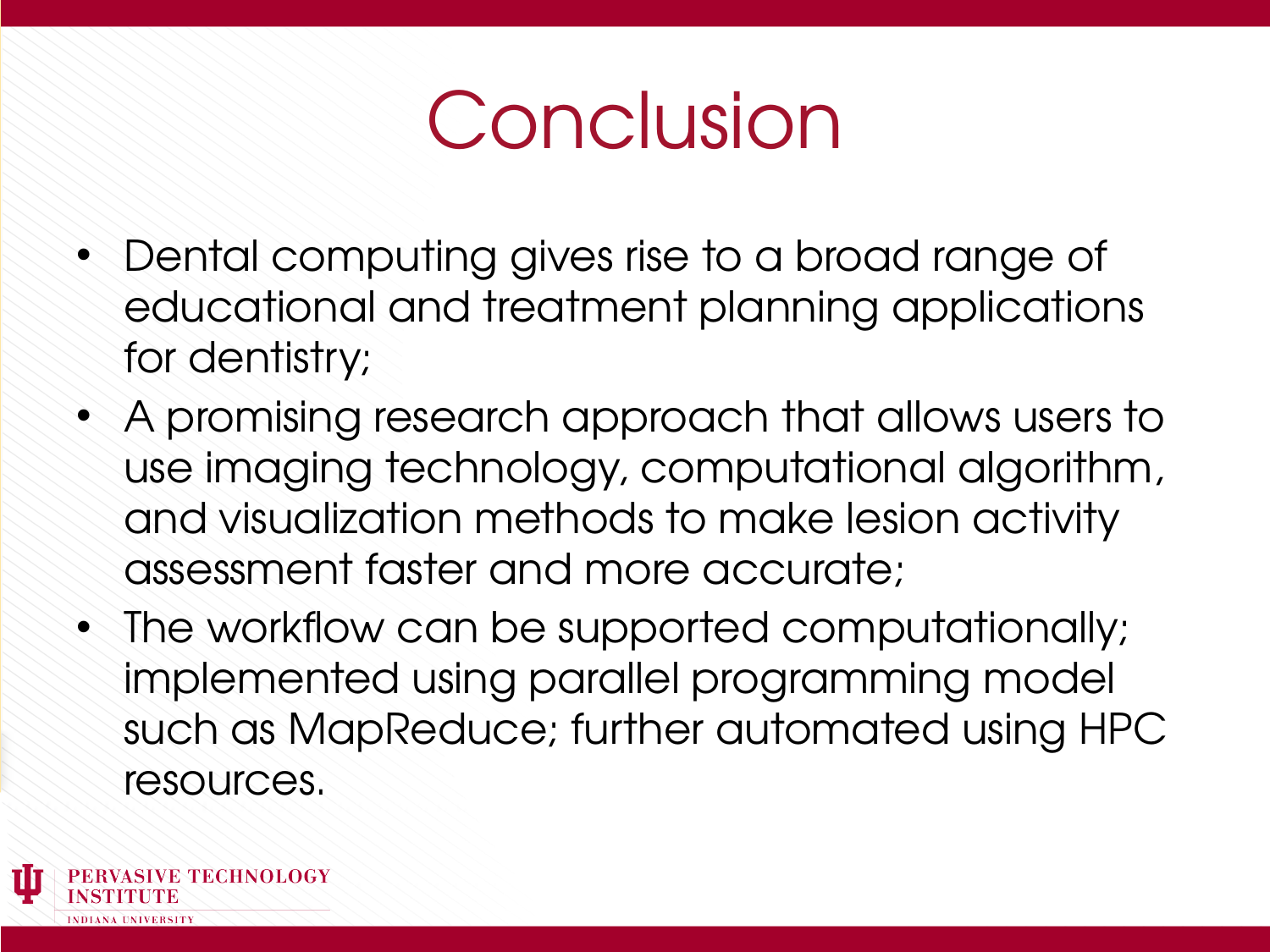

# Conclusion
Dental computing gives rise to a broad range of educational and treatment planning applications for dentistry;
A promising research approach that allows users to use imaging technology, computational algorithm, and visualization methods to make lesion activity assessment faster and more accurate;
The workflow can be supported computationally; implemented using parallel programming model such as MapReduce; further automated using HPC resources.